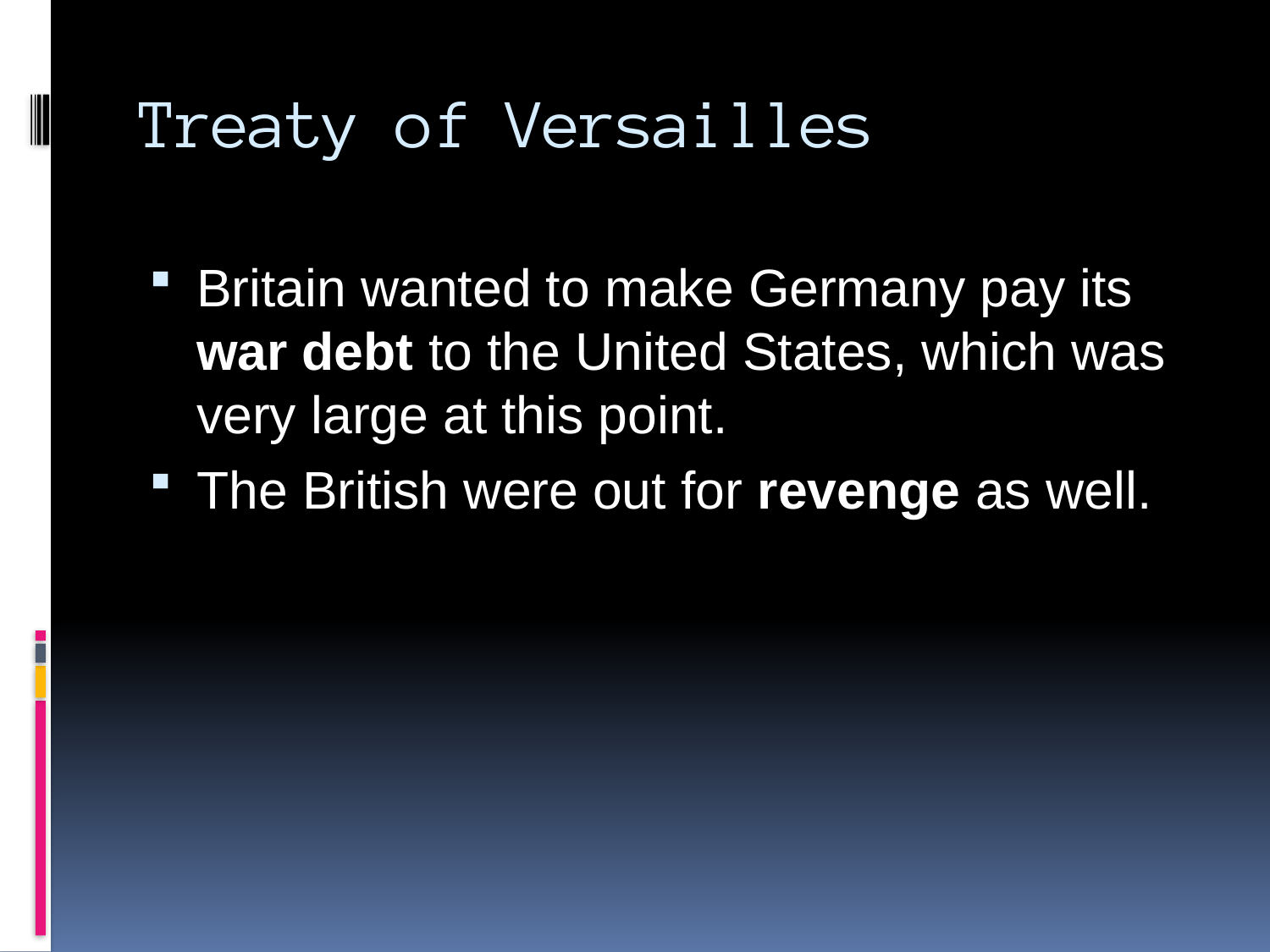

# Treaty of Versailles
Britain wanted to make Germany pay its war debt to the United States, which was very large at this point.
The British were out for revenge as well.